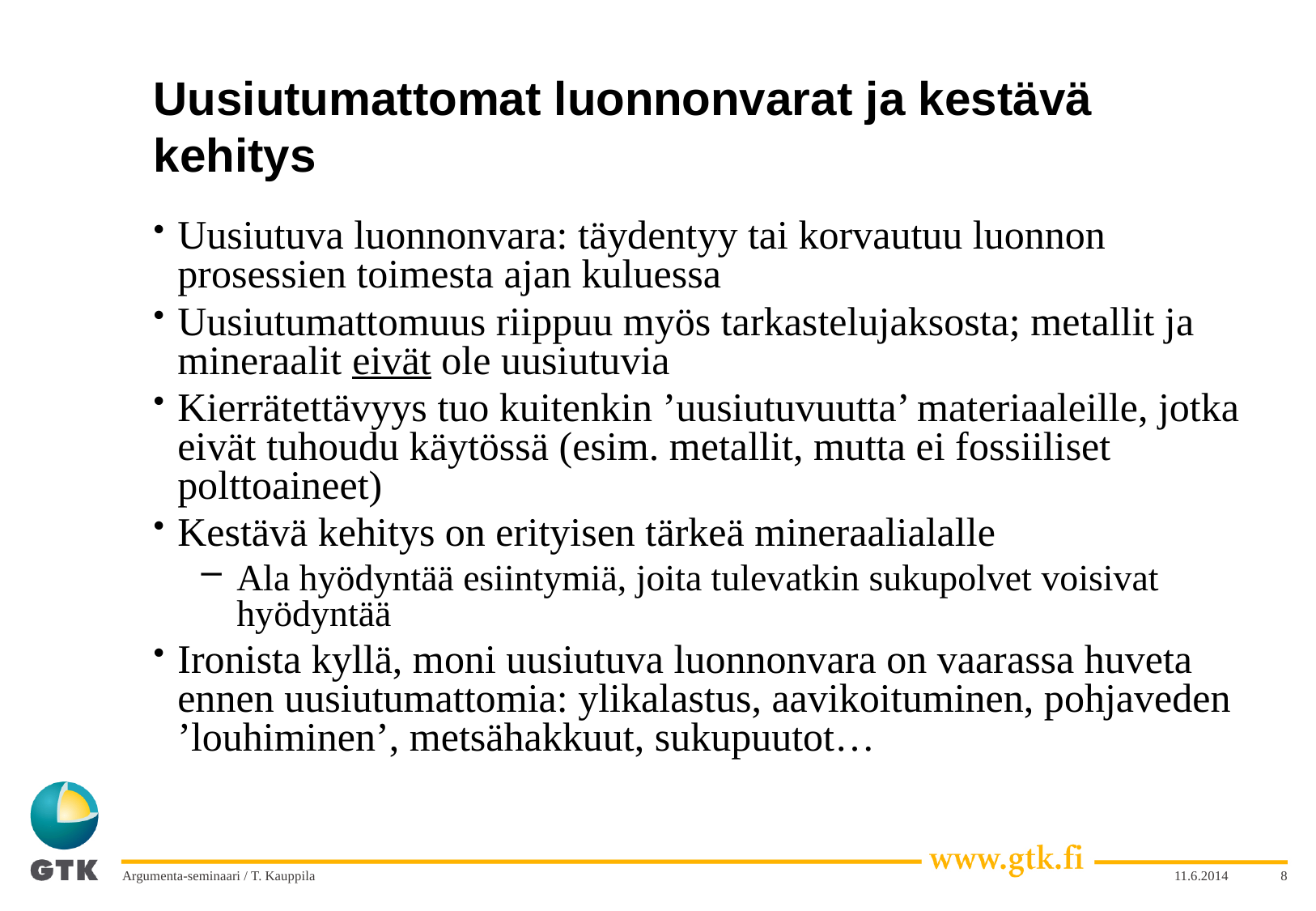

# Uusiutumattomat luonnonvarat ja kestävä kehitys
Uusiutuva luonnonvara: täydentyy tai korvautuu luonnon prosessien toimesta ajan kuluessa
Uusiutumattomuus riippuu myös tarkastelujaksosta; metallit ja mineraalit eivät ole uusiutuvia
Kierrätettävyys tuo kuitenkin ’uusiutuvuutta’ materiaaleille, jotka eivät tuhoudu käytössä (esim. metallit, mutta ei fossiiliset polttoaineet)
Kestävä kehitys on erityisen tärkeä mineraalialalle
Ala hyödyntää esiintymiä, joita tulevatkin sukupolvet voisivat hyödyntää
Ironista kyllä, moni uusiutuva luonnonvara on vaarassa huveta ennen uusiutumattomia: ylikalastus, aavikoituminen, pohjaveden ’louhiminen’, metsähakkuut, sukupuutot…
Argumenta-seminaari / T. Kauppila
11.6.2014
8